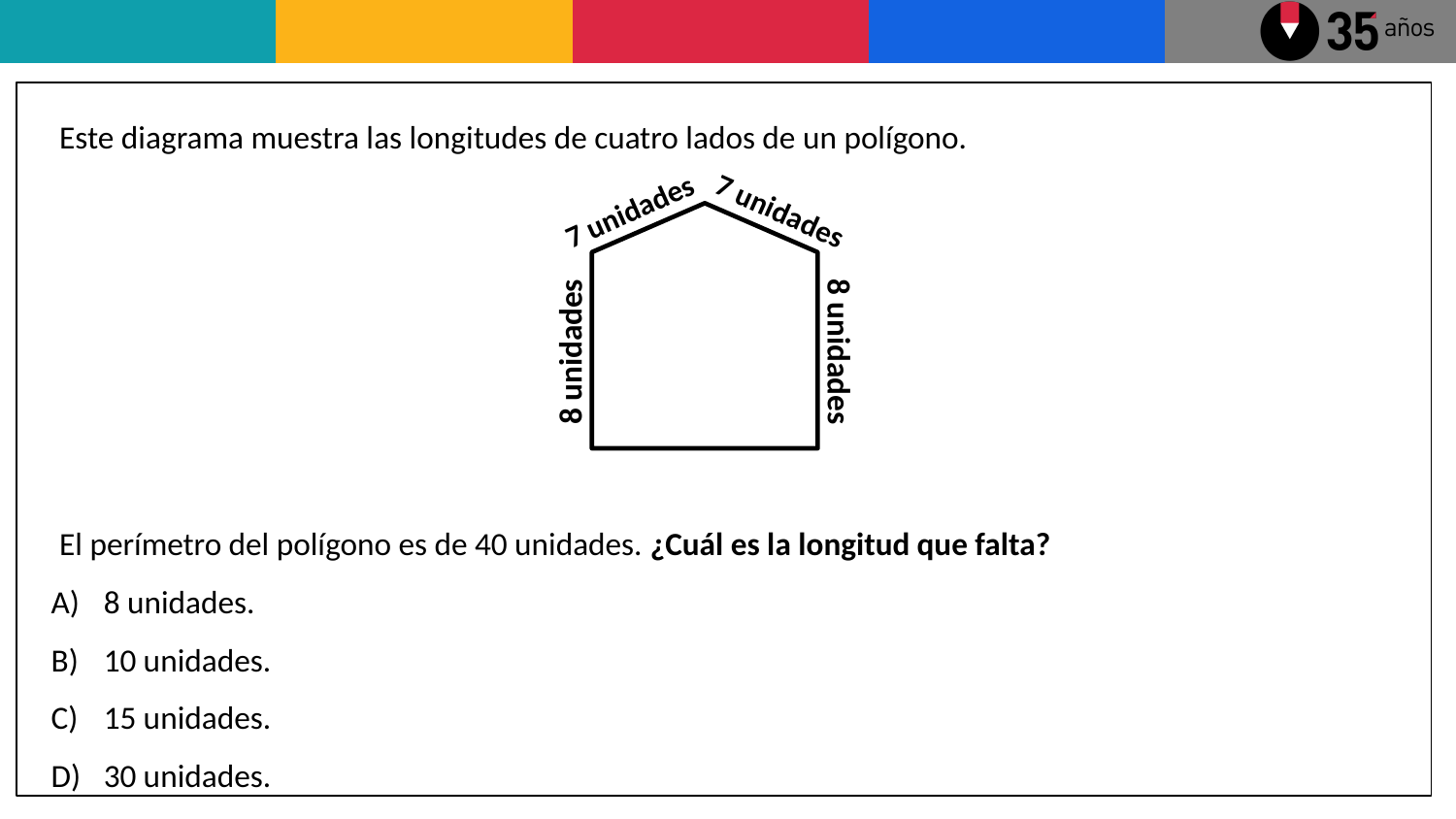

Este diagrama muestra las longitudes de cuatro lados de un polígono.

El perímetro del polígono es de 40 unidades. ¿Cuál es la longitud que falta?
8 unidades.
10 unidades.
15 unidades.
30 unidades.

7 unidades
7 unidades

8 unidades
8 unidades